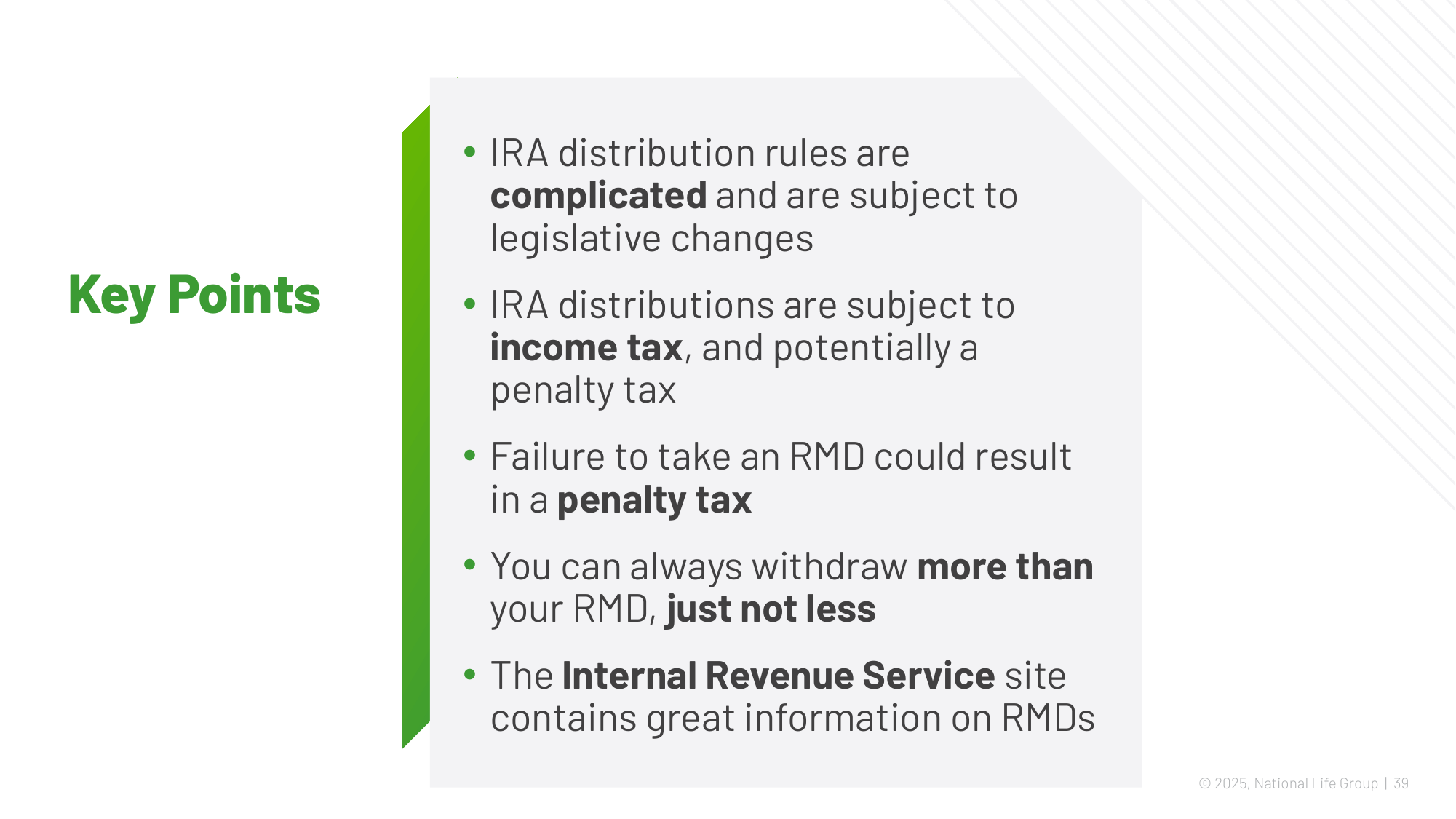

IRA distribution rules are complicated and are subject to legislative changes
IRA distributions are subject to income tax, and potentially a penalty tax
Failure to take an RMD could result in a penalty tax
You can always withdraw more than your RMD, just not less
The Internal Revenue Service site contains great information on RMDs
# Key Points
© 2025, National Life Group  |  39